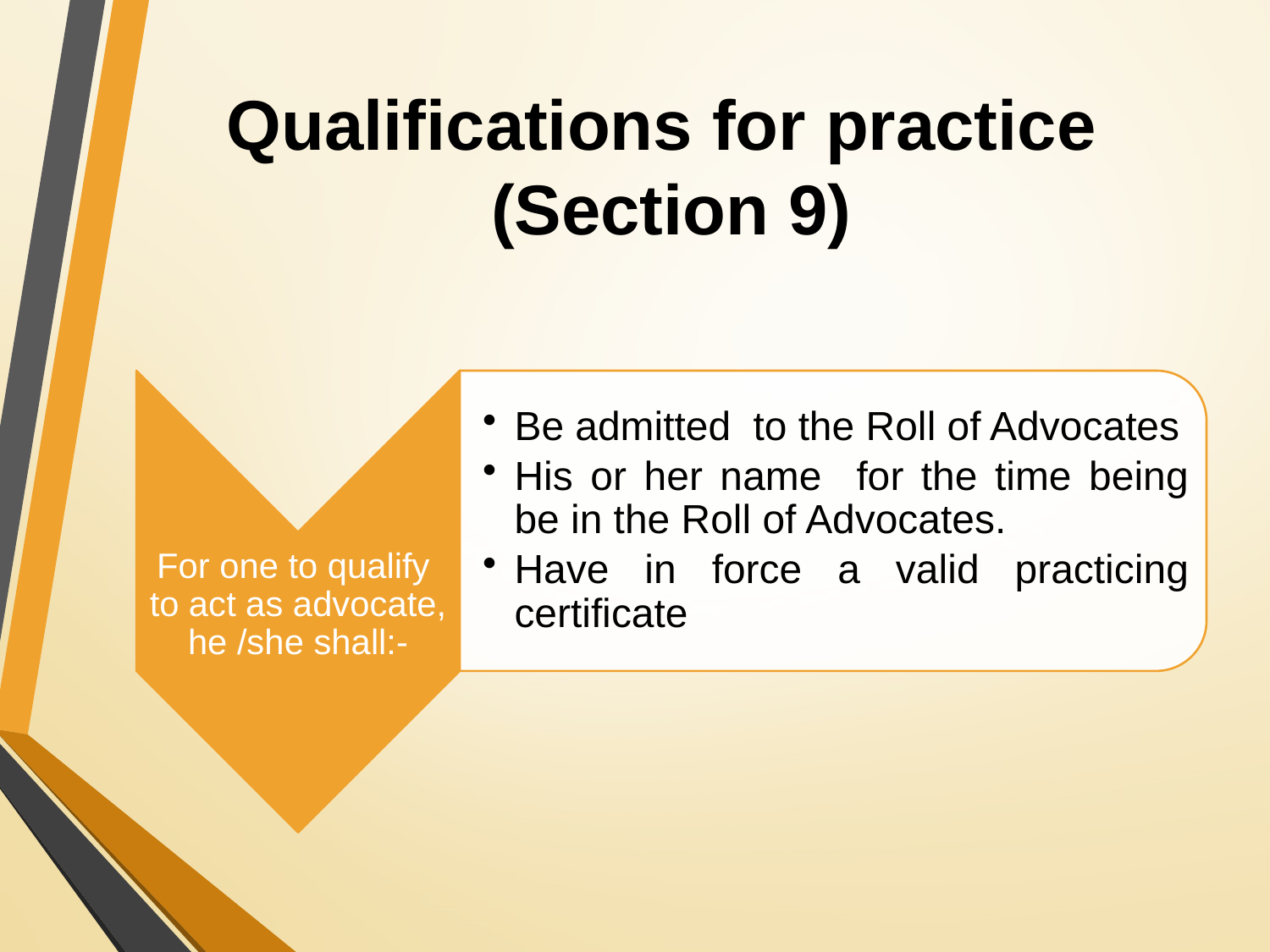

# Qualifications for practice (Section 9)

For one to qualify  to act as advocate, he /she shall:-

Be admitted  to the Roll of Advocates
His or her name  for the time being be in the Roll of Advocates.
Have in force a valid practicing certificate